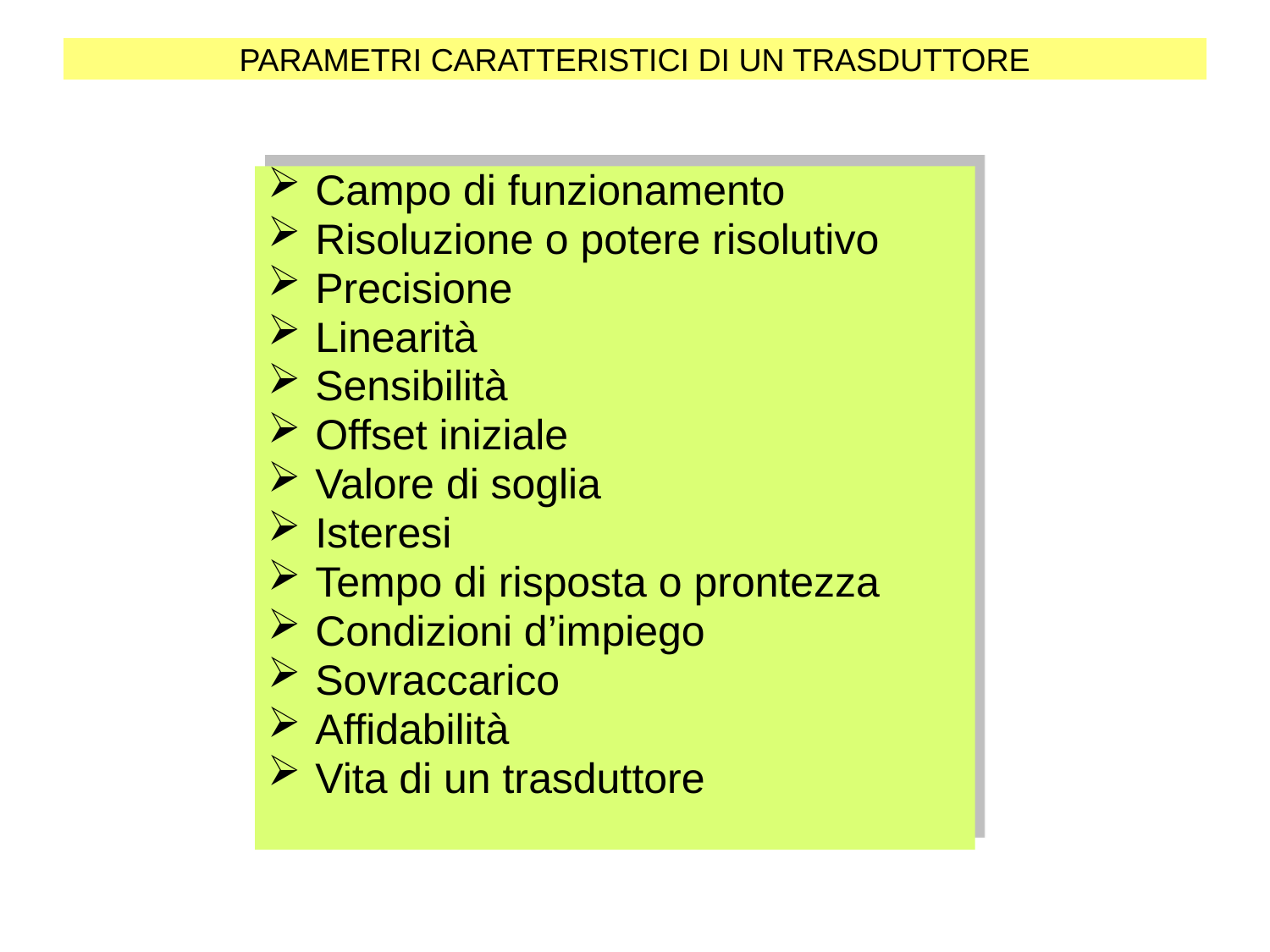

# PARAMETRI CARATTERISTICI DI UN TRASDUTTORE
Campo di funzionamento
Risoluzione o potere risolutivo
Precisione
Linearità
Sensibilità
Offset iniziale
Valore di soglia
Isteresi
Tempo di risposta o prontezza
Condizioni d’impiego
Sovraccarico
Affidabilità
Vita di un trasduttore